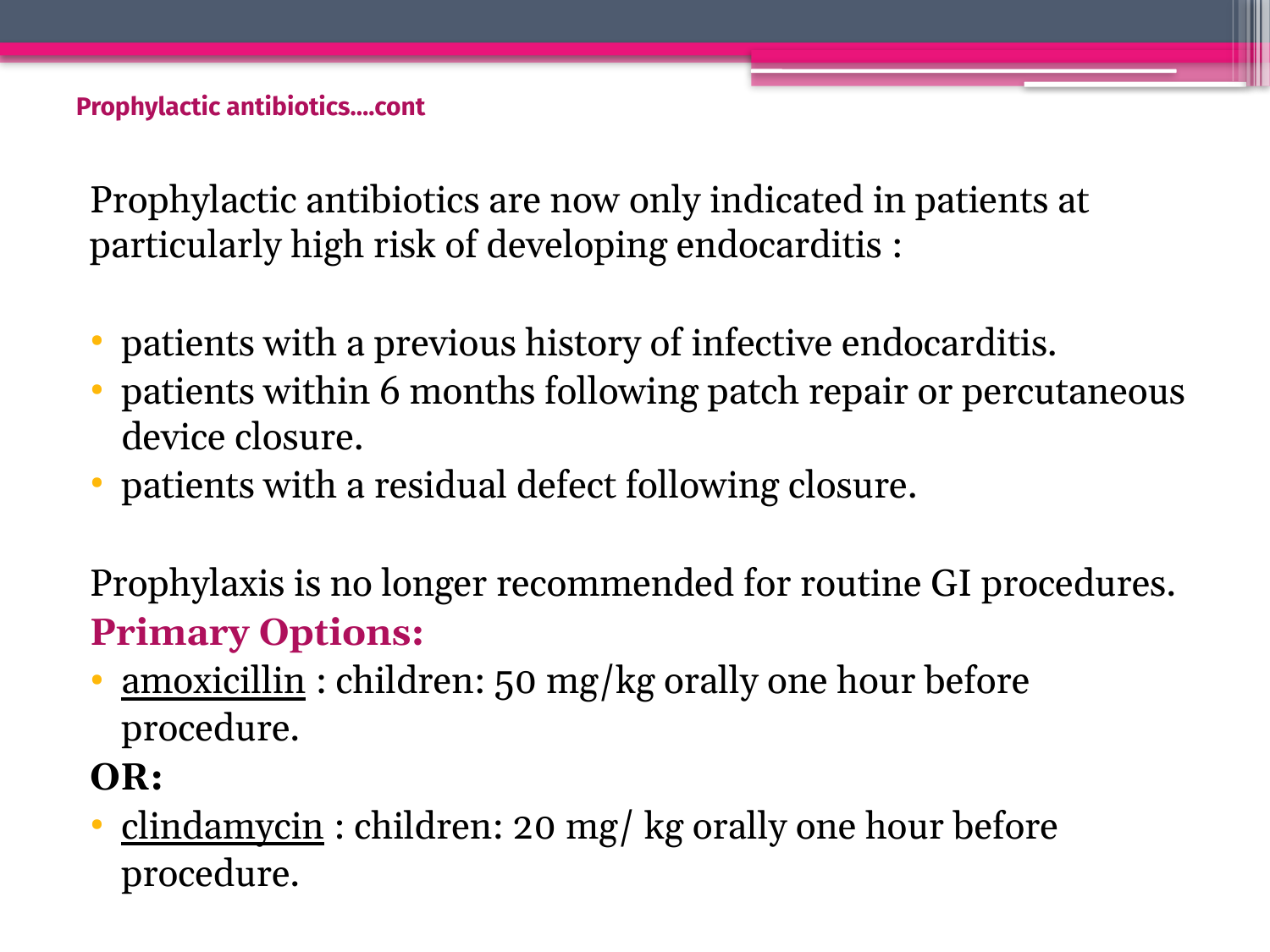

# Prophylactic antibiotics….cont
Prophylactic antibiotics are now only indicated in patients at particularly high risk of developing endocarditis :

patients with a previous history of infective endocarditis.
patients within 6 months following patch repair or percutaneous device closure.
patients with a residual defect following closure.

Prophylaxis is no longer recommended for routine GI procedures.
Primary Options:
amoxicillin : children: 50 mg/kg orally one hour before procedure.
OR:
clindamycin : children: 20 mg/ kg orally one hour before procedure.